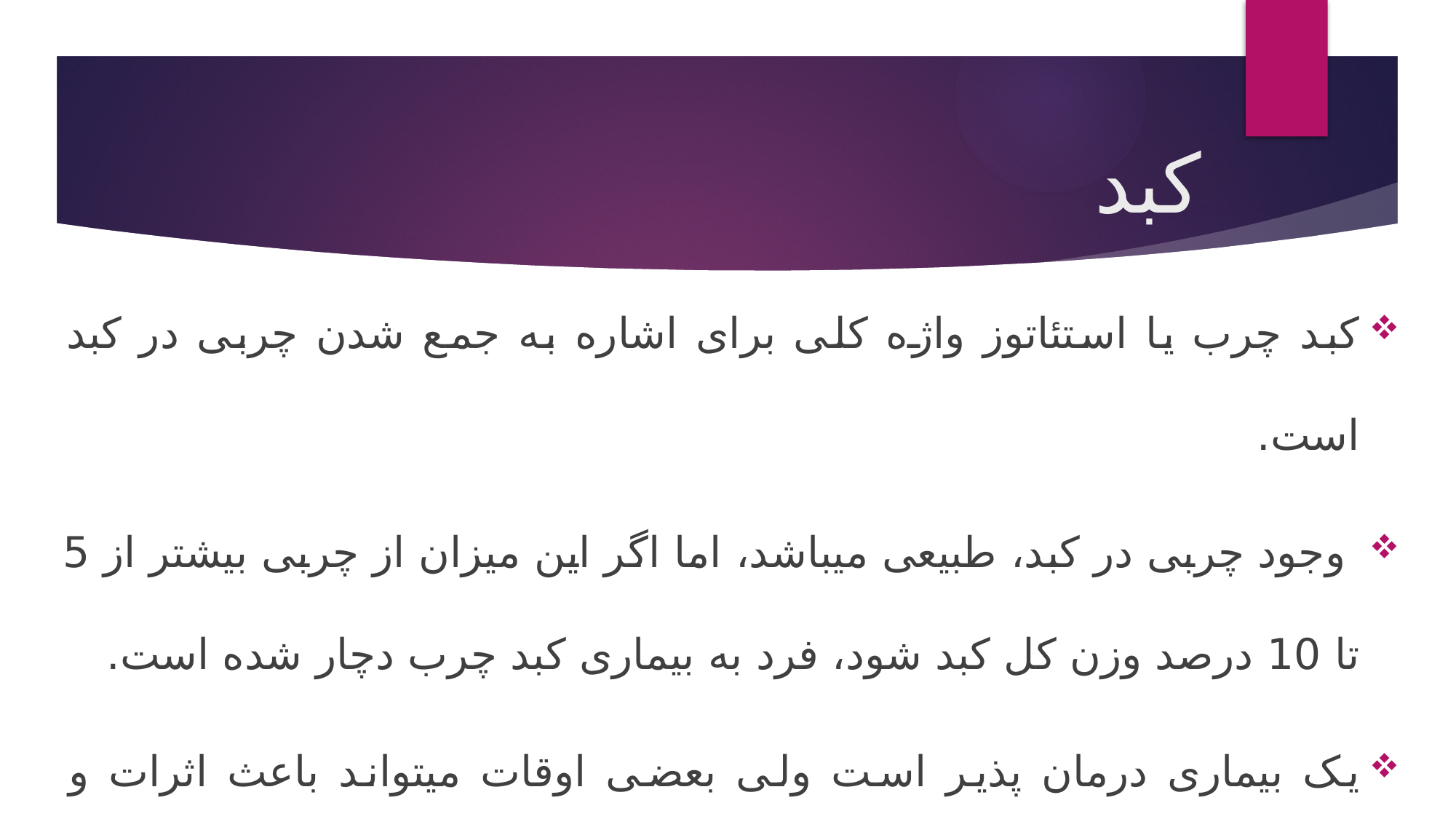

# کبد
کبد چرب یا استئاتوز واژه کلی برای اشاره به جمع شدن چربی در کبد است.
 وجود چربی در کبد، طبیعی میباشد، اما اگر این میزان از چربی بیشتر از 5 تا 10 درصد وزن کل کبد شود، فرد به بیماری کبد چرب دچار شده است.
یک بیماری درمان پذیر است ولی بعضی اوقات میتواند باعث اثرات و عوراض خطرناکی شود.
معمولا نشانه و علامتی نداشته و باعث آسیبی همیشگی و برگشت ناپذیر نمیشود.